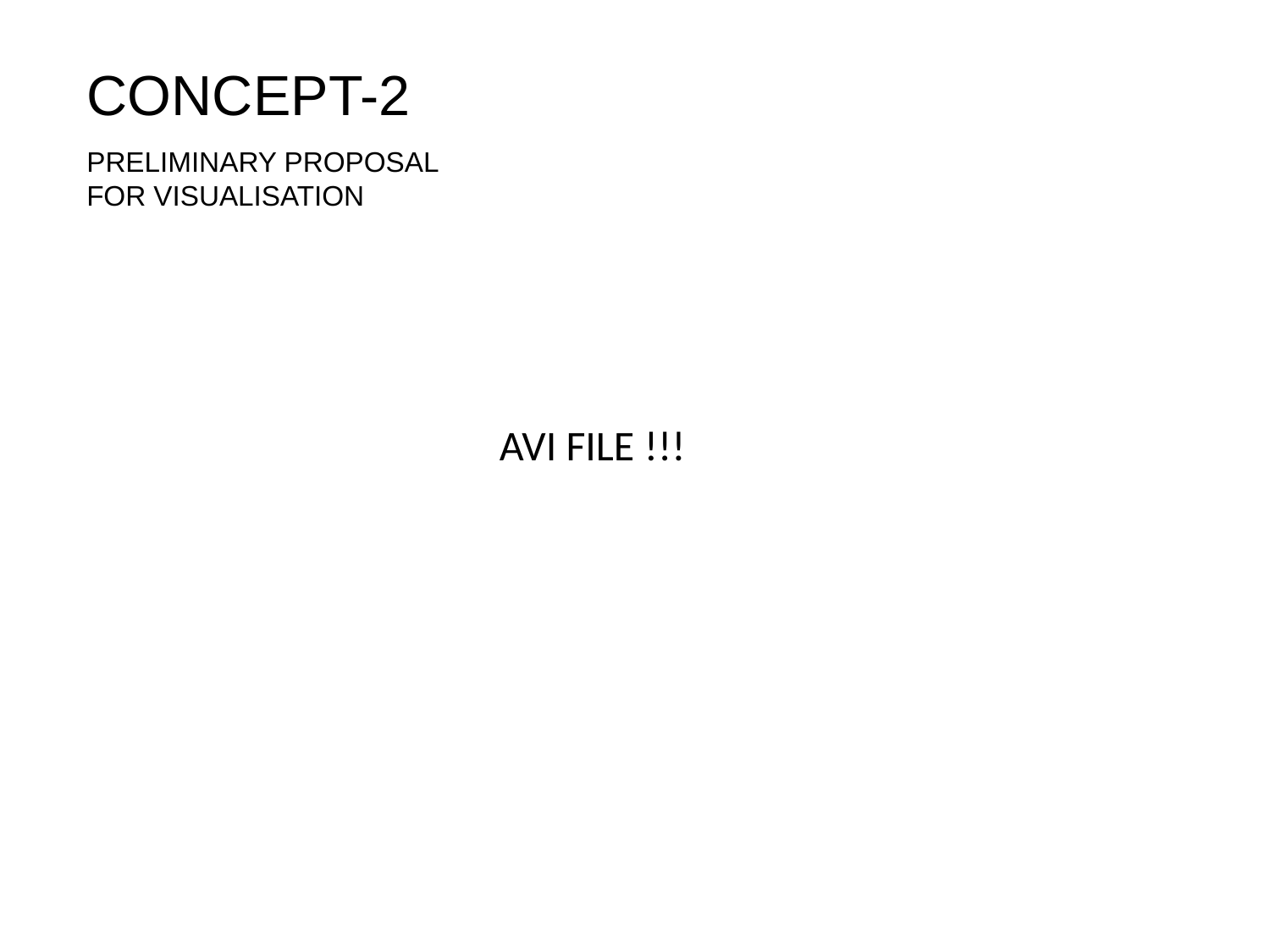

# CONCEPT-2
PRELIMINARY PROPOSAL FOR VISUALISATION
AVI FILE !!!